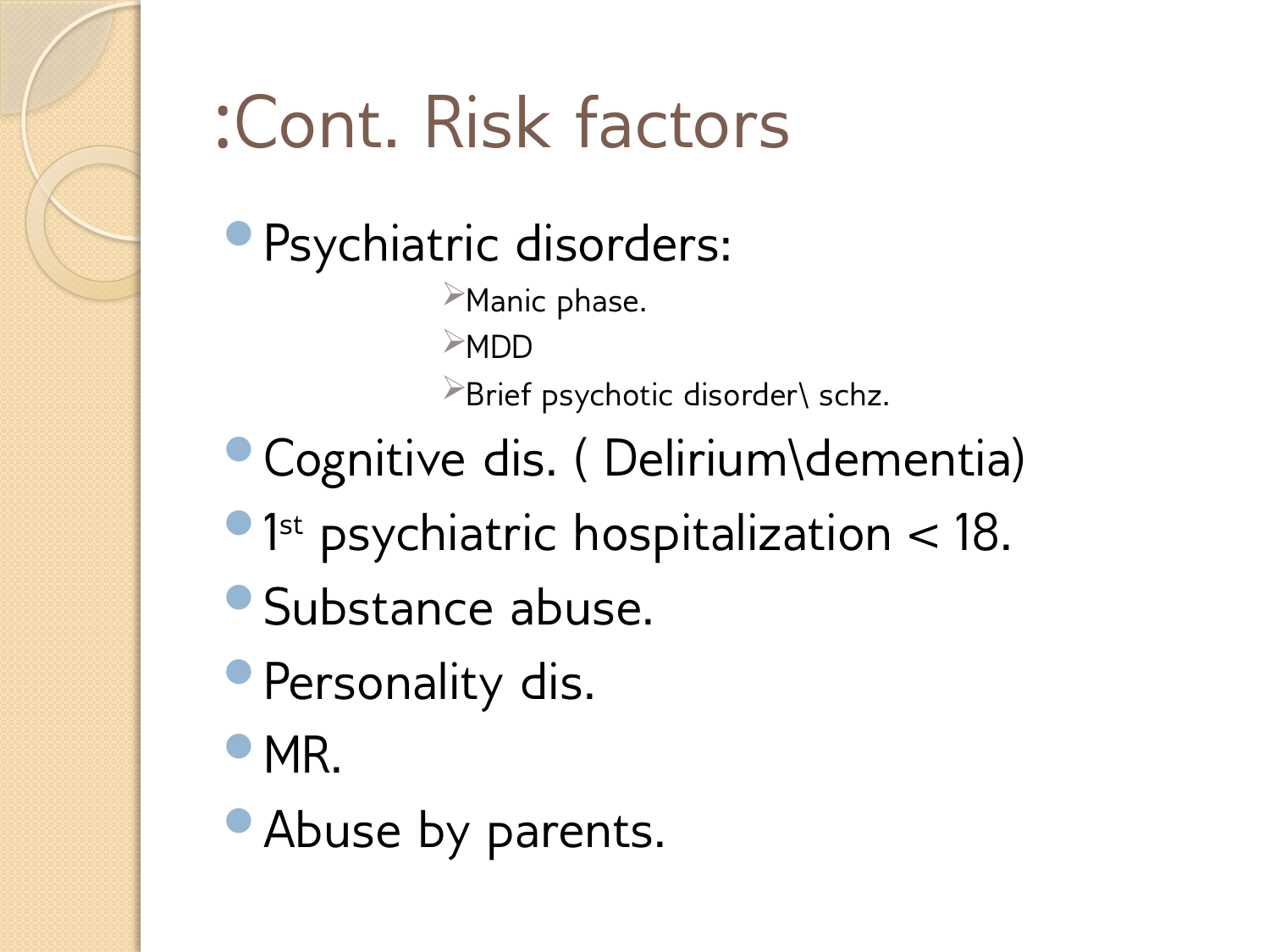

# Cont. Risk factors:
Psychiatric disorders:
Manic phase.
MDD
Brief psychotic disorder\ schz.
Cognitive dis. ( Delirium\dementia)
1st psychiatric hospitalization < 18.
Substance abuse.
Personality dis.
MR.
Abuse by parents.